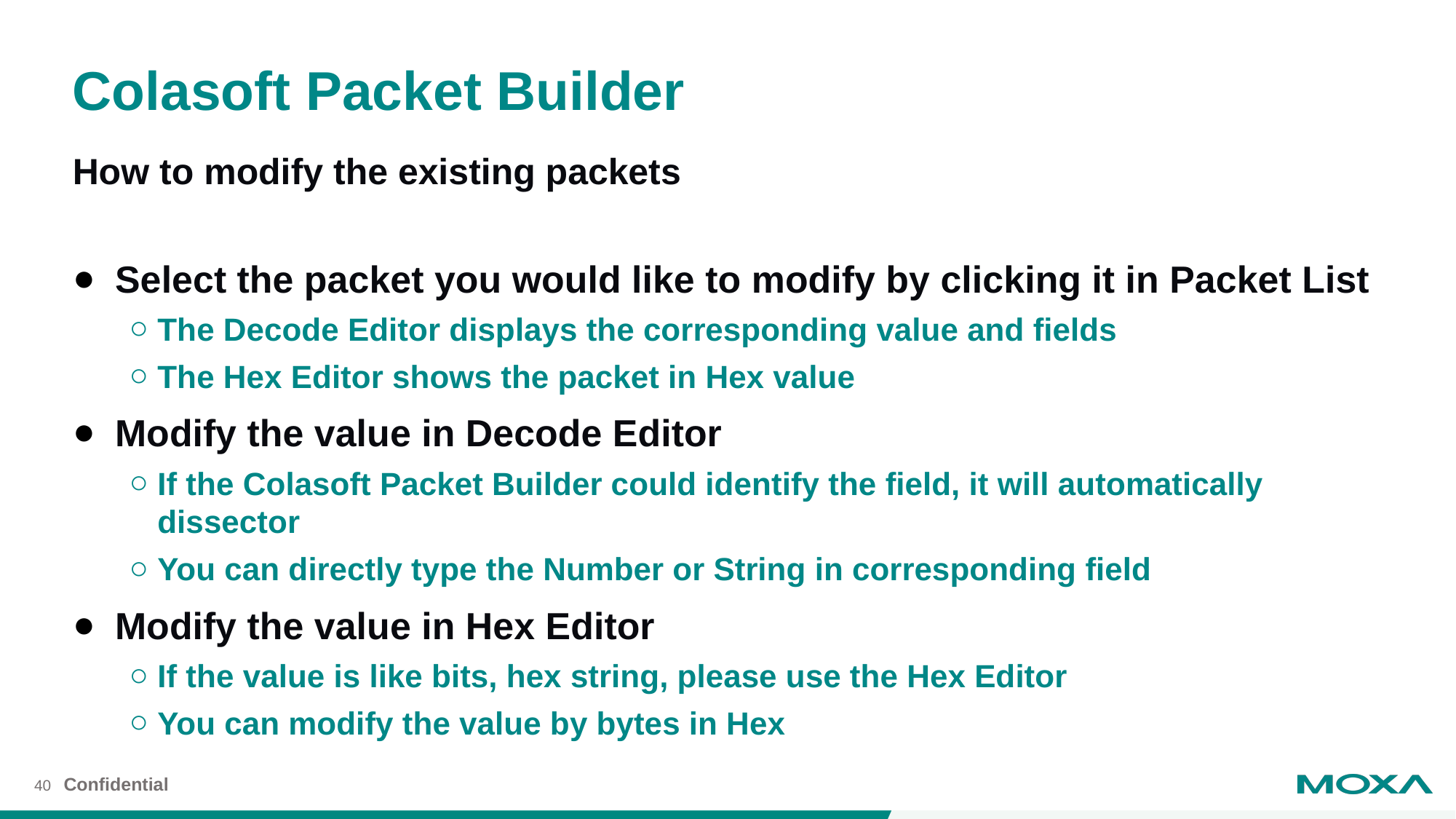

# Colasoft Packet Builder
How to modify the existing packets
Select the packet you would like to modify by clicking it in Packet List
The Decode Editor displays the corresponding value and fields
The Hex Editor shows the packet in Hex value
Modify the value in Decode Editor
If the Colasoft Packet Builder could identify the field, it will automatically dissector
You can directly type the Number or String in corresponding field
Modify the value in Hex Editor
If the value is like bits, hex string, please use the Hex Editor
You can modify the value by bytes in Hex